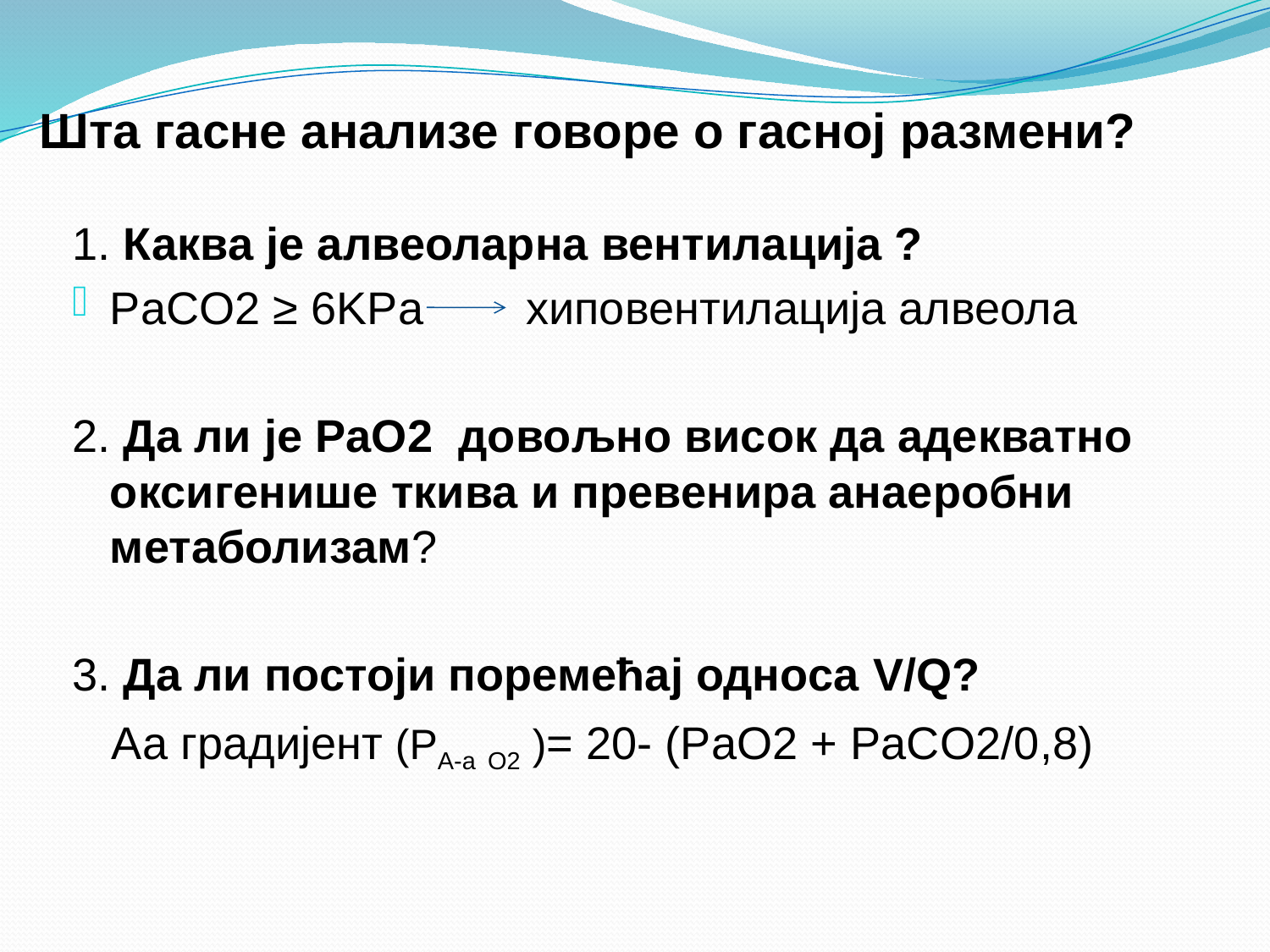

# Шта гасне анализе говоре о гасној размени?
1. Каква је алвеоларна вентилација ?
PaCO2 ≥ 6KPa        хиповентилација алвеола

2. Да ли је PaO2  довољно висок да адекватно оксигенише ткива и превенира анаеробни метаболизам?

3. Да ли постоји поремећај односа V/Q?
   Аа градијент (PA-a O2 )= 20- (PaO2 + PaCO2/0,8)